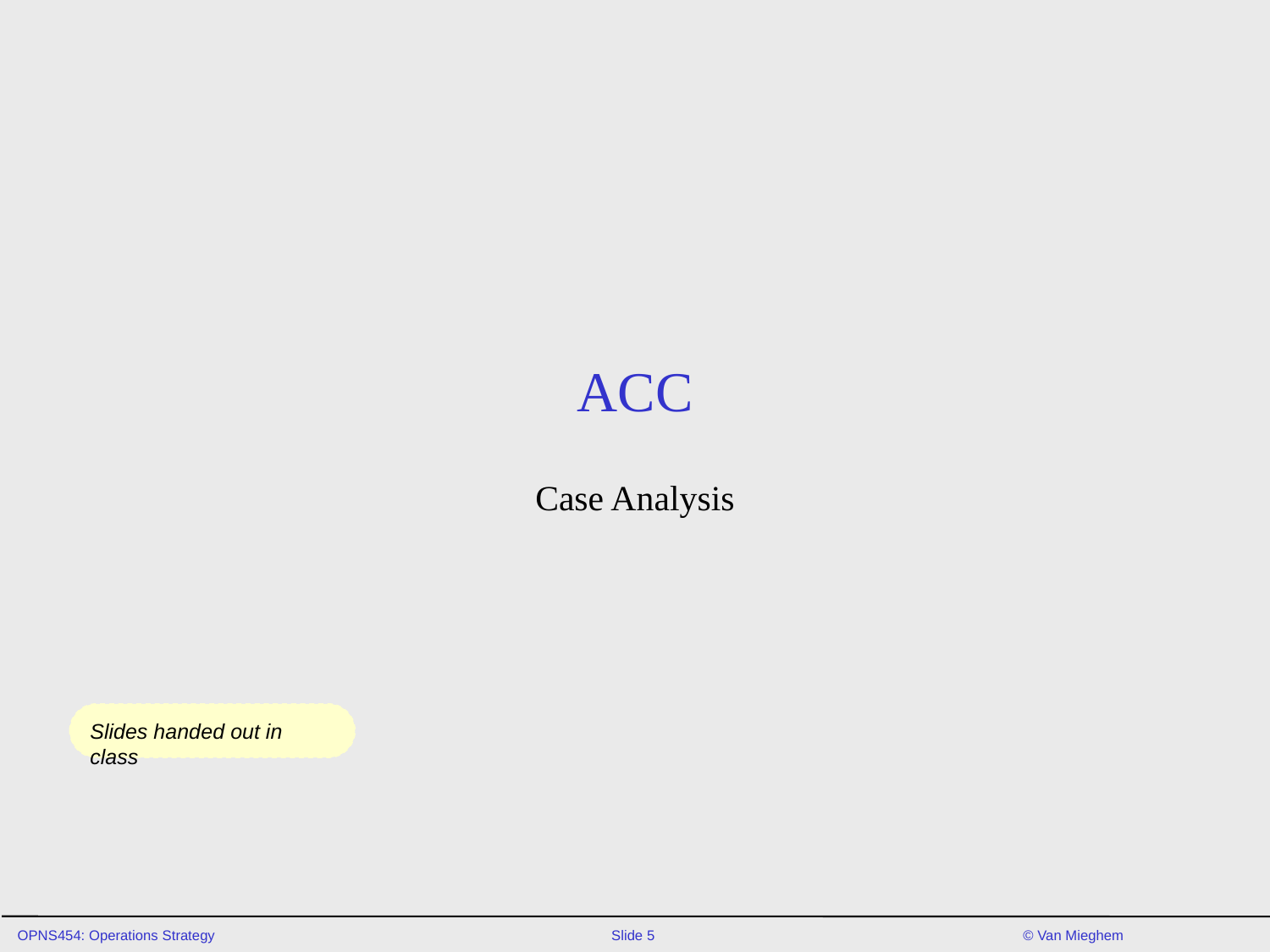

# ACC
Case Analysis
Slides handed out in class